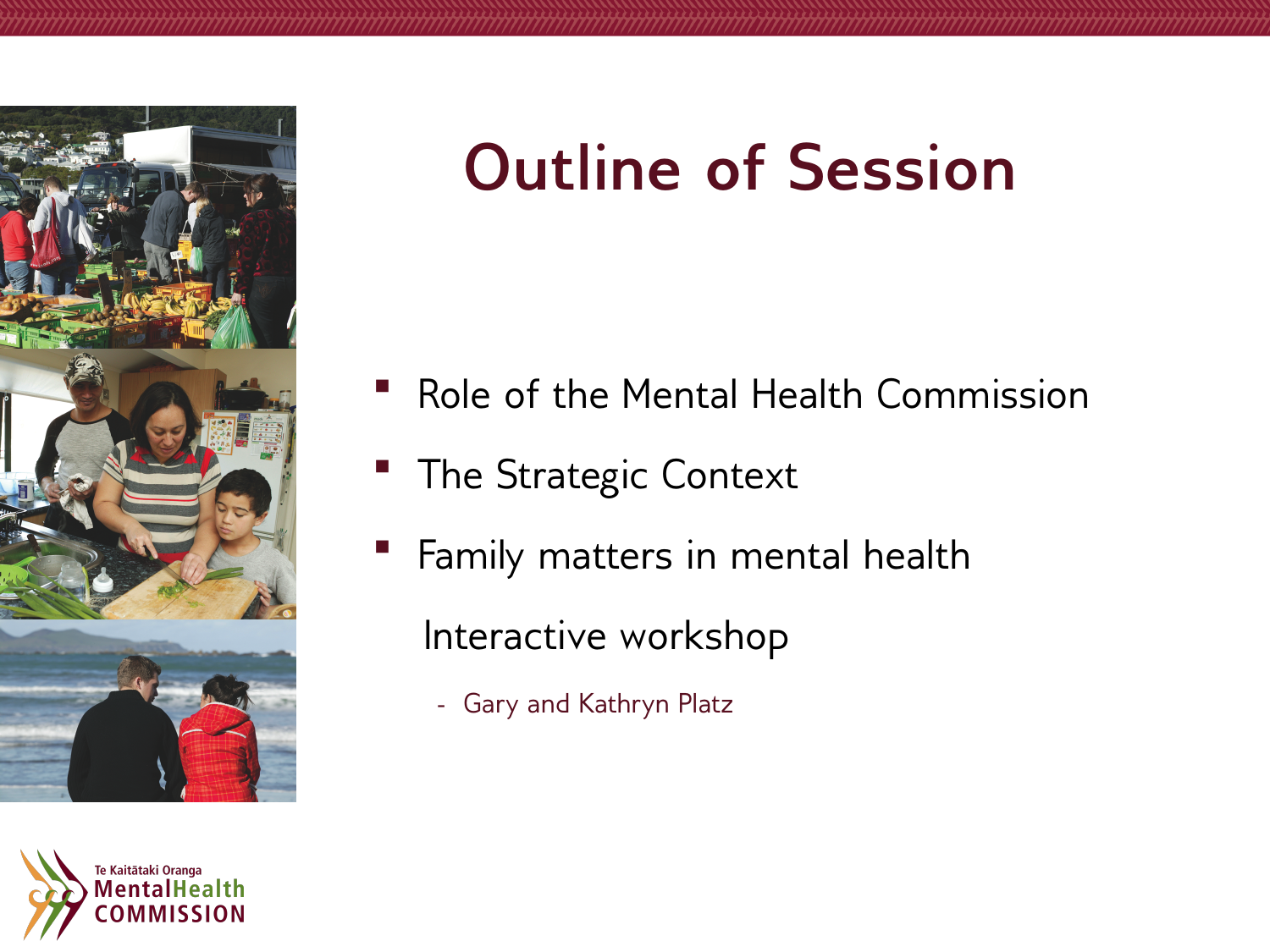

# Outline of Session
  Role of the Mental Health Commission
  The Strategic Context
  Family matters in mental health
    Interactive workshop
-  Gary and Kathryn Platz